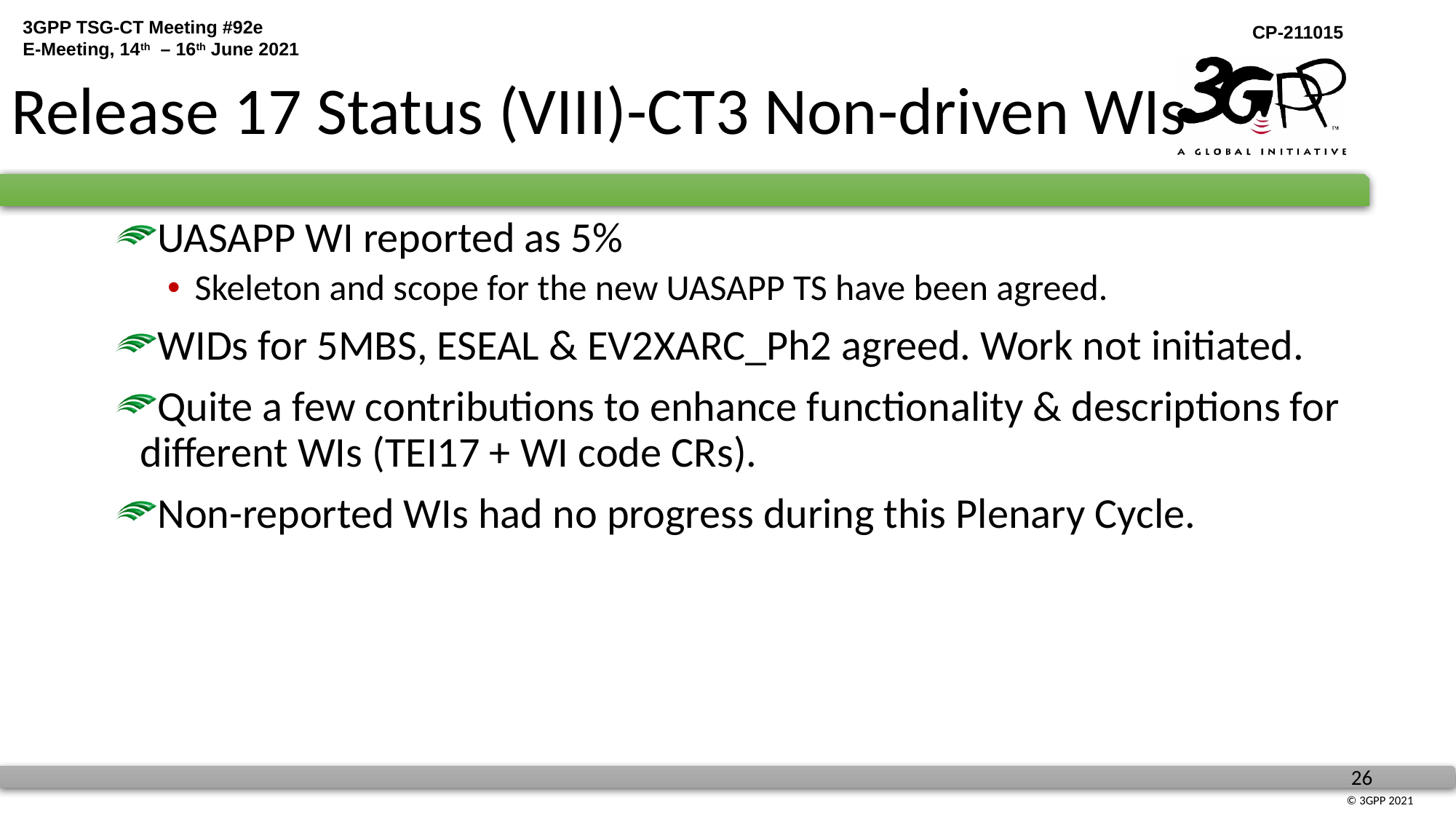

# Release 17 Status (VIII)-CT3 Non-driven WIs
UASAPP WI reported as 5%
Skeleton and scope for the new UASAPP TS have been agreed.
WIDs for 5MBS, ESEAL & EV2XARC_Ph2 agreed. Work not initiated.
Quite a few contributions to enhance functionality & descriptions for different WIs (TEI17 + WI code CRs).
Non-reported WIs had no progress during this Plenary Cycle.